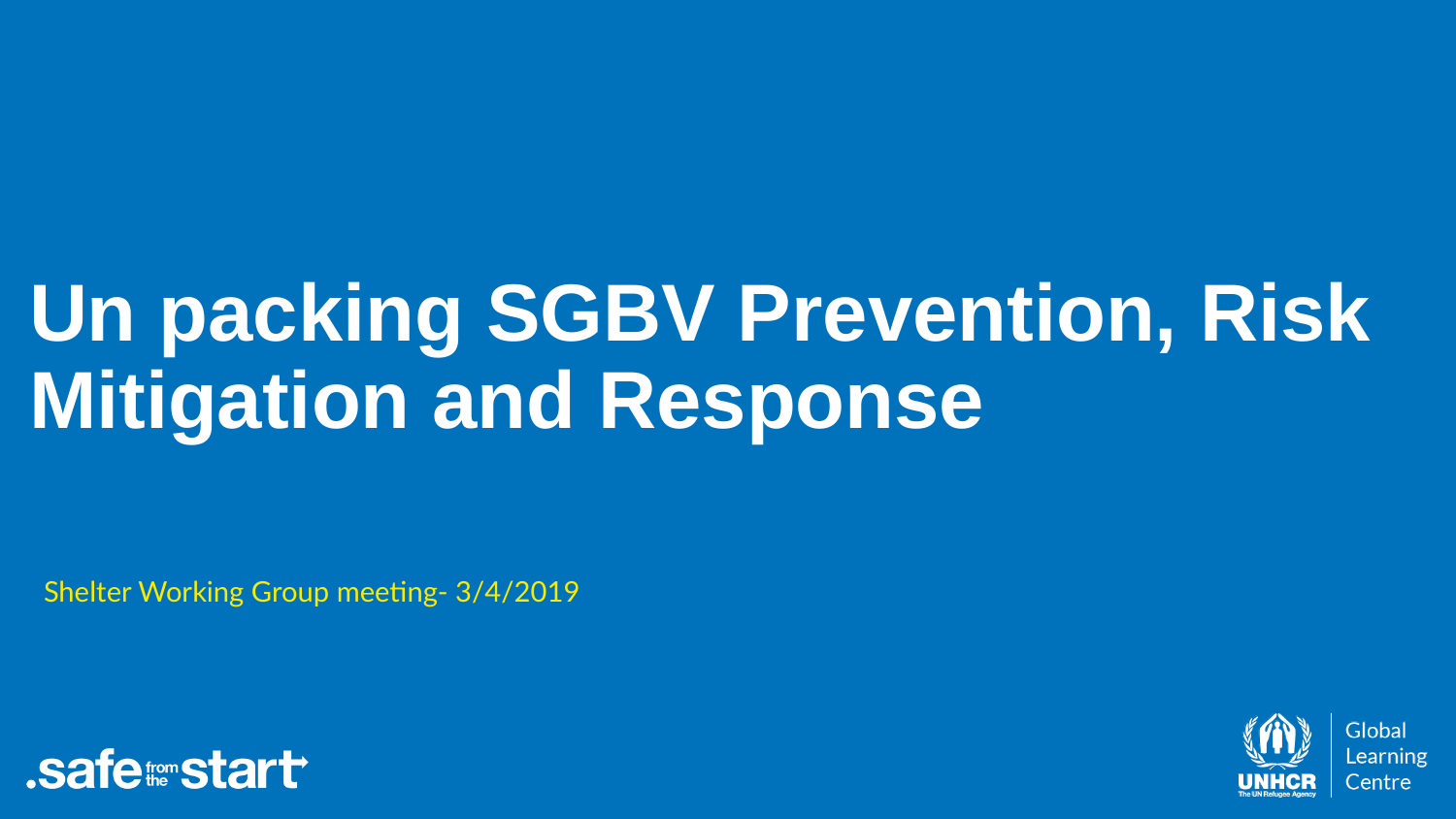

# Un packing SGBV Prevention, Risk Mitigation and Response

Shelter Working Group meeting- 3/4/2019